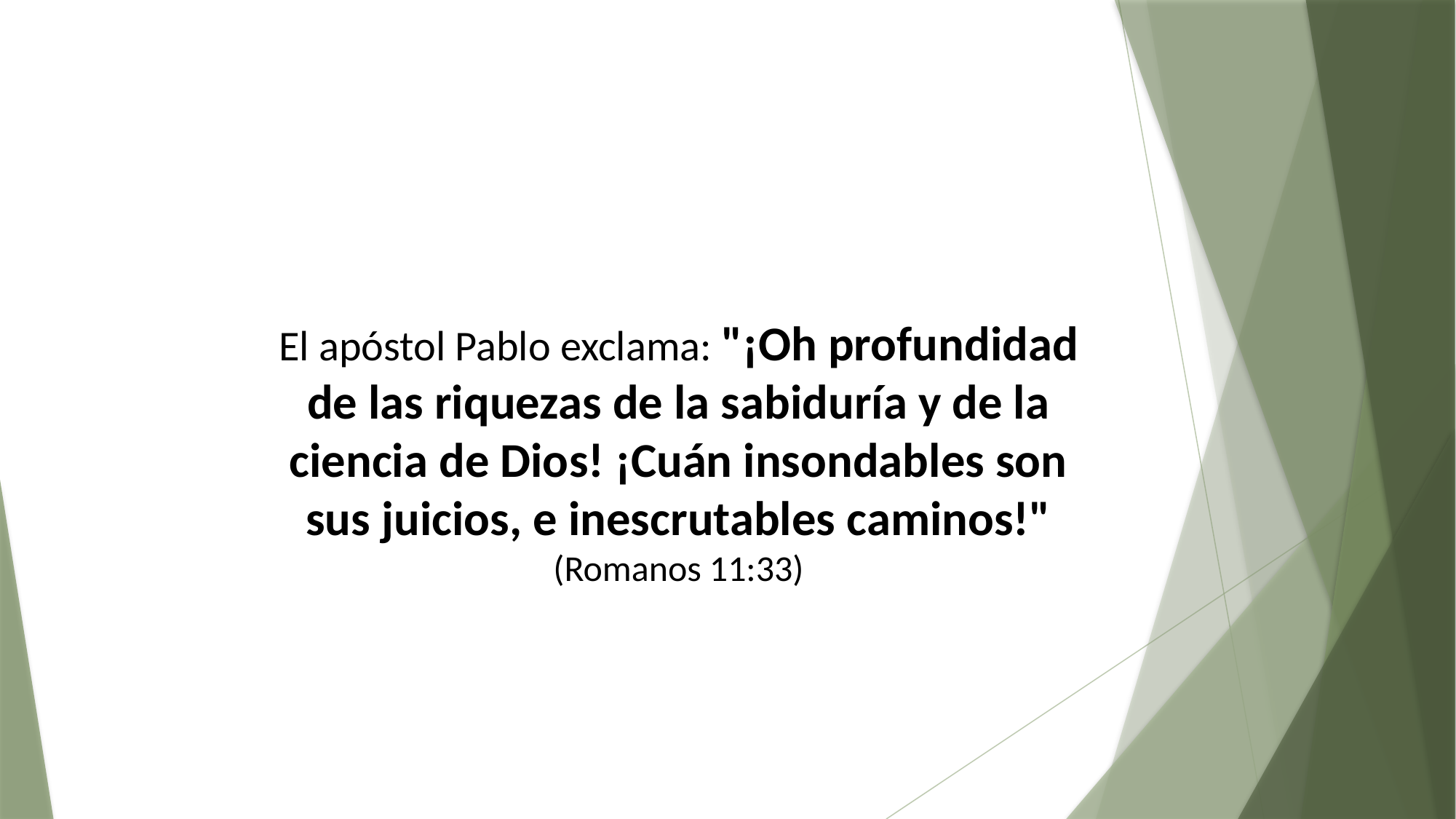

El apóstol Pablo exclama: "¡Oh profundidad de las riquezas de la sabiduría y de la ciencia de Dios! ¡Cuán insondables son sus juicios, e inescrutables caminos!" (Romanos 11:33)